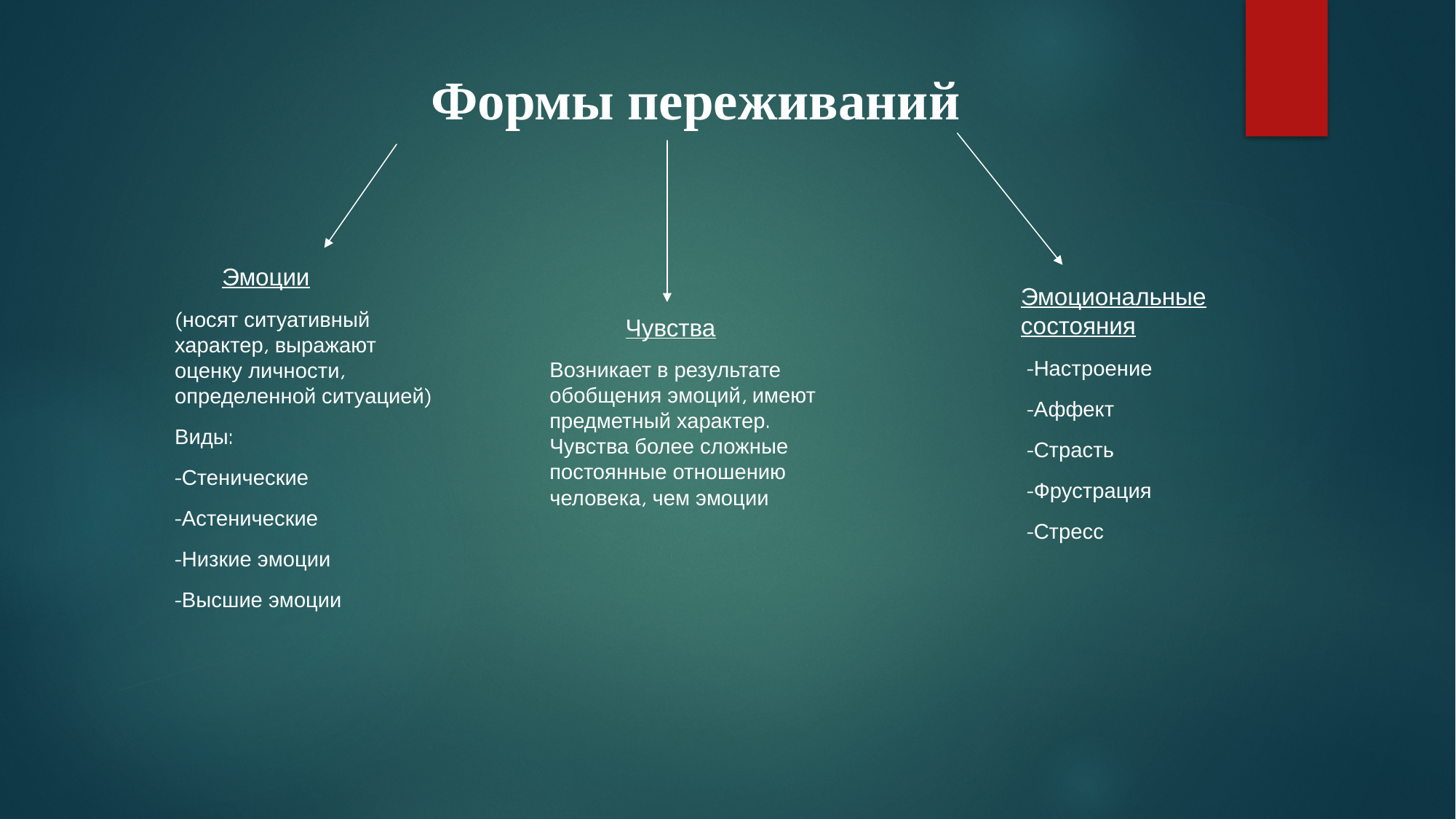

# Формы переживаний
       Эмоции
(носят ситуативный характер, выражают оценку личности, определенной ситуацией)
Виды:
-Стенические
-Астенические
-Низкие эмоции
-Высшие эмоции

Эмоциональные состояния
 -Настроение
 -Аффект
 -Страсть
 -Фрустрация
 -Стресс

             Чувства
Возникает в результате обобщения эмоций, имеют предметный характер. Чувства более сложные постоянные отношению человека, чем эмоции